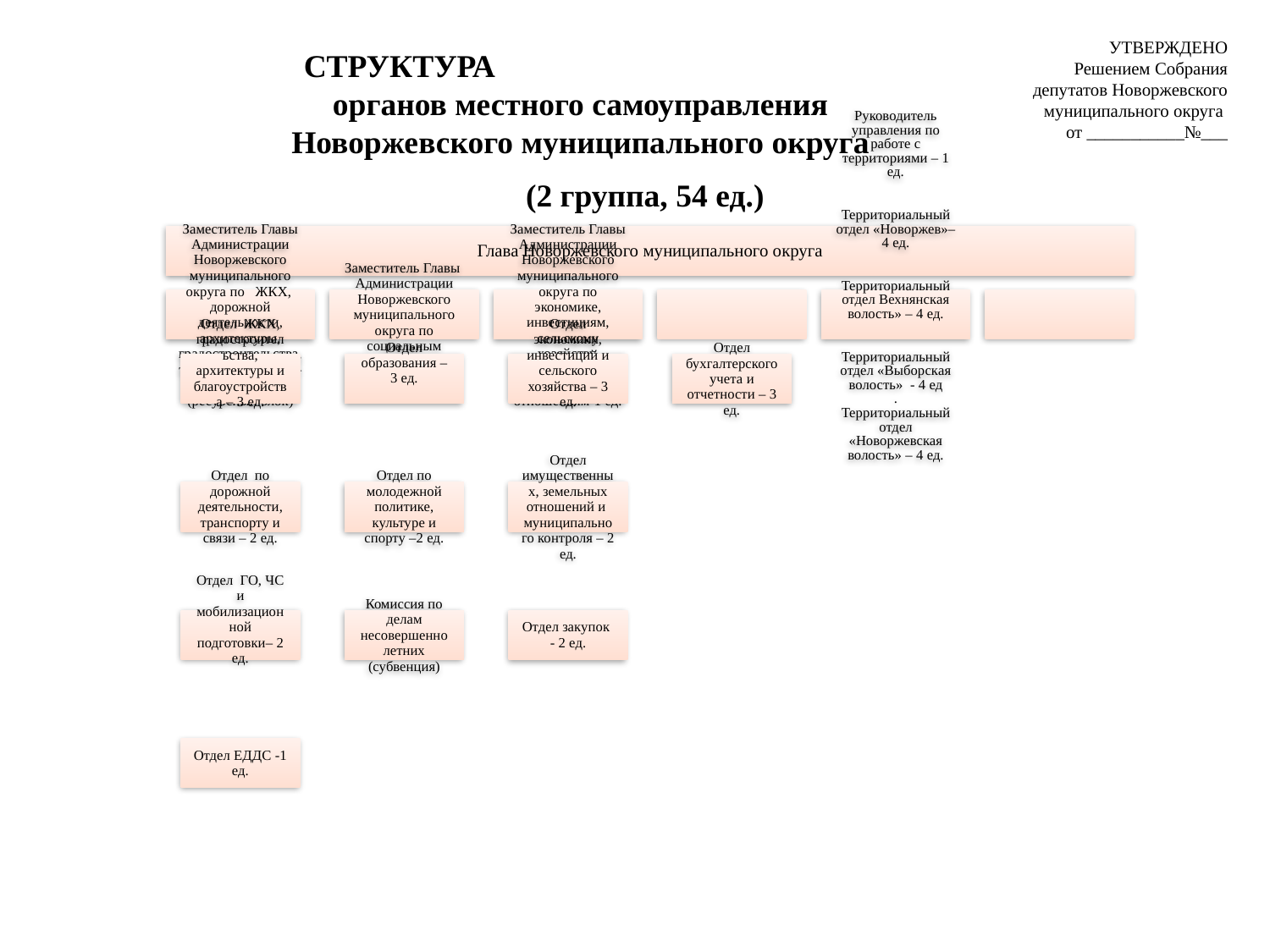

УТВЕРЖДЕНО
Решением Собрания депутатов Новоржевского муниципального округа
от ___________№___
# СТРУКТУРА органов местного самоуправления Новоржевского муниципального округа
(2 группа, 54 ед.)
Отдел  по дорожной деятельности, транспорту и связи – 2 ед.
Отдел  ГО, ЧС и мобилизационной подготовки– 2 ед.
Отдел по молодежной политике, культуре и спорту –2 ед.
Комиссия по делам несовершеннолетних (субвенция)
Отдел закупок  - 2 ед.
Отдел имущественных, земельных отношений и  муниципального контроля – 2 ед.
.
Территориальный отдел «Новоржевская волость» – 4 ед.
Отдел ЕДДС -1 ед.